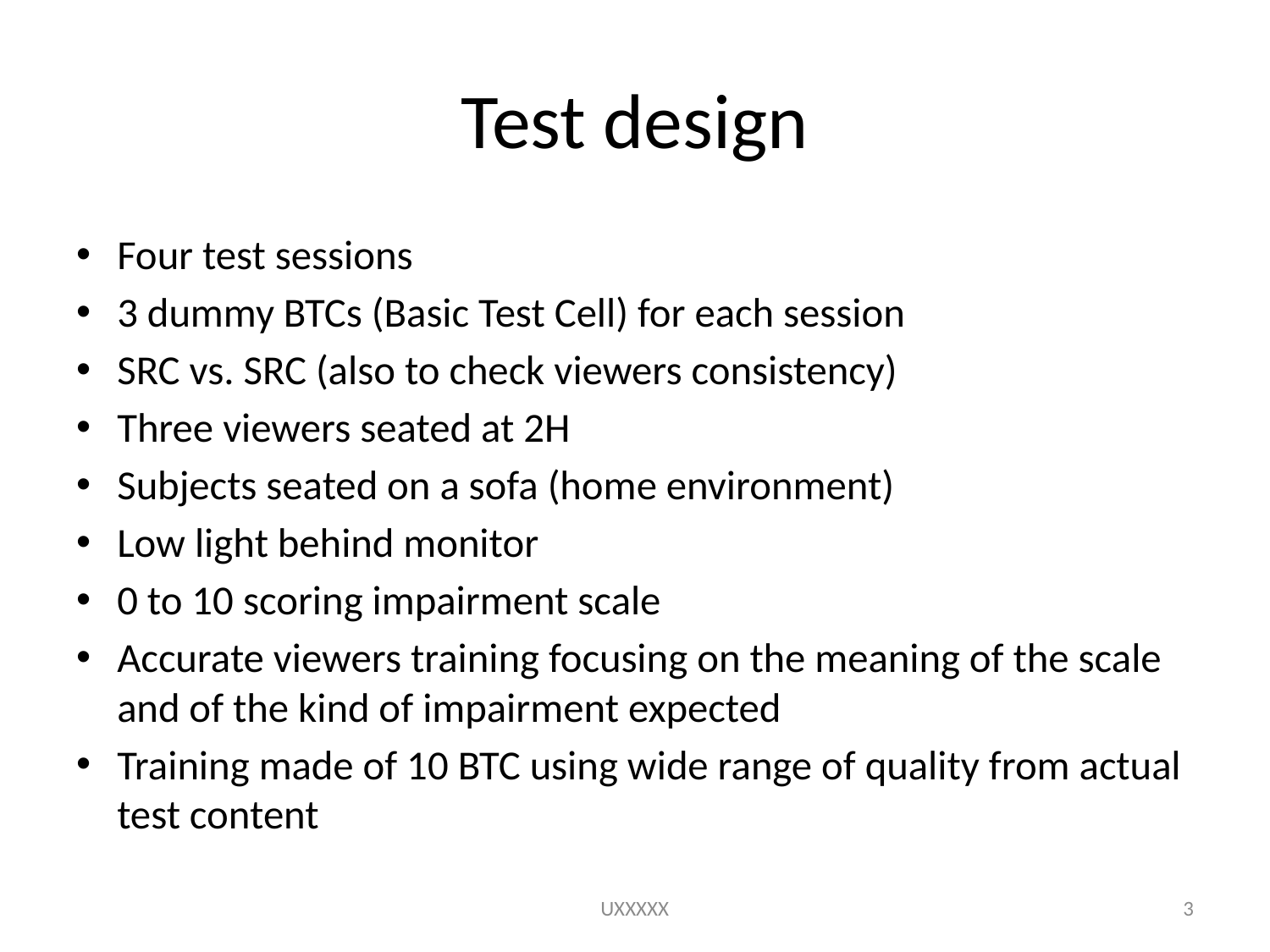

# Test design
Four test sessions
3 dummy BTCs (Basic Test Cell) for each session
SRC vs. SRC (also to check viewers consistency)
Three viewers seated at 2H
Subjects seated on a sofa (home environment)
Low light behind monitor
0 to 10 scoring impairment scale
Accurate viewers training focusing on the meaning of the scale and of the kind of impairment expected
Training made of 10 BTC using wide range of quality from actual test content
UXXXXX
3